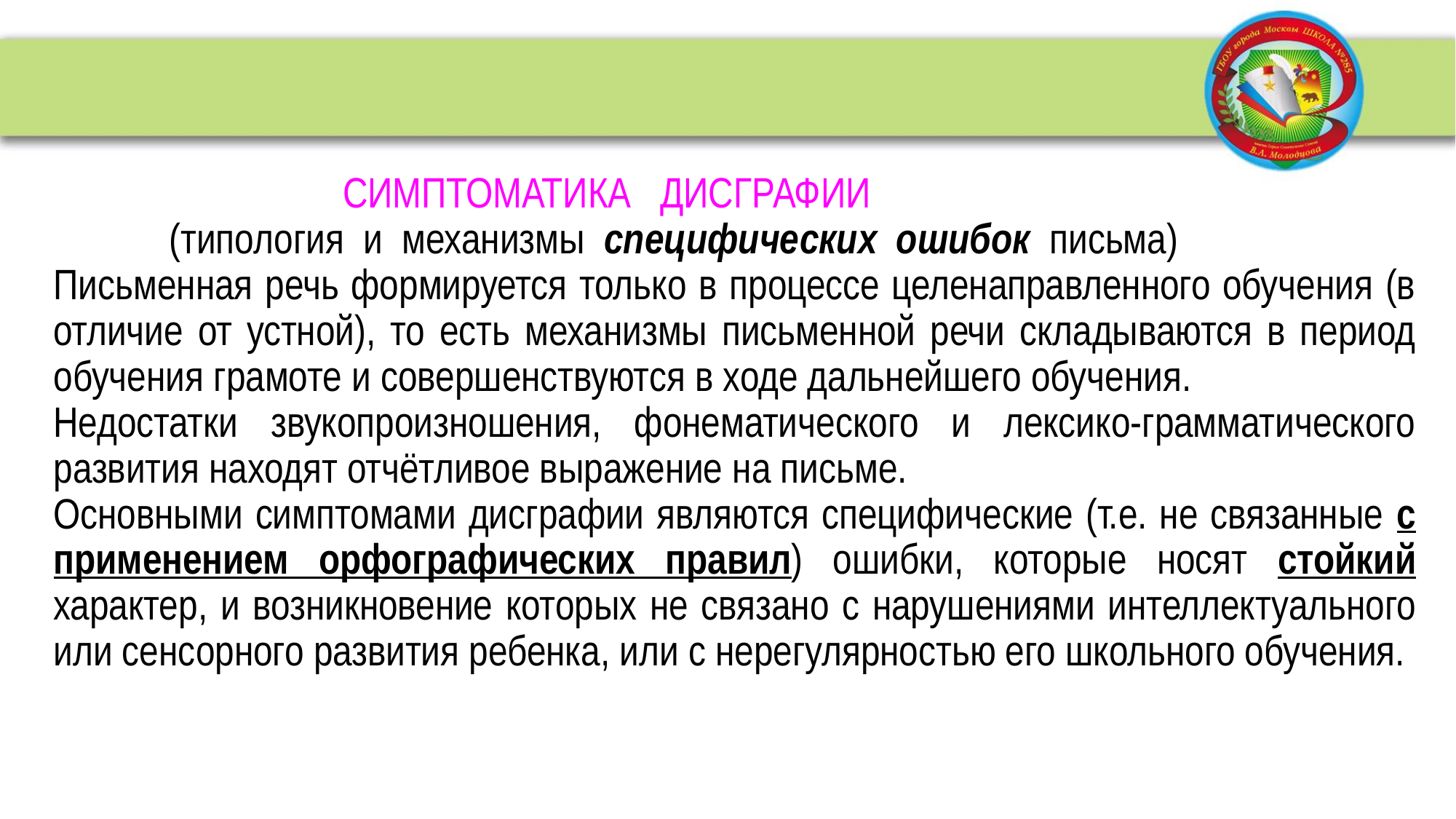

# СИМПТОМАТИКА   ДИСГРАФИИ
            (типология  и  механизмы  специфических  ошибок  письма)
Письменная речь формируется только в процессе целенаправленного обучения (в отличие от устной), то есть механизмы письменной речи складываются в период обучения грамоте и совершенствуются в ходе дальнейшего обучения.
Недостатки звукопроизношения, фонематического и лексико-грамматического развития находят отчётливое выражение на письме.
Основными симптомами дисграфии являются специфические (т.е. не связанные с применением орфографических правил) ошибки, которые носят стойкий характер, и возникновение которых не связано с нарушениями интеллектуального или сенсорного развития ребенка, или с нерегулярностью его школьного обучения.